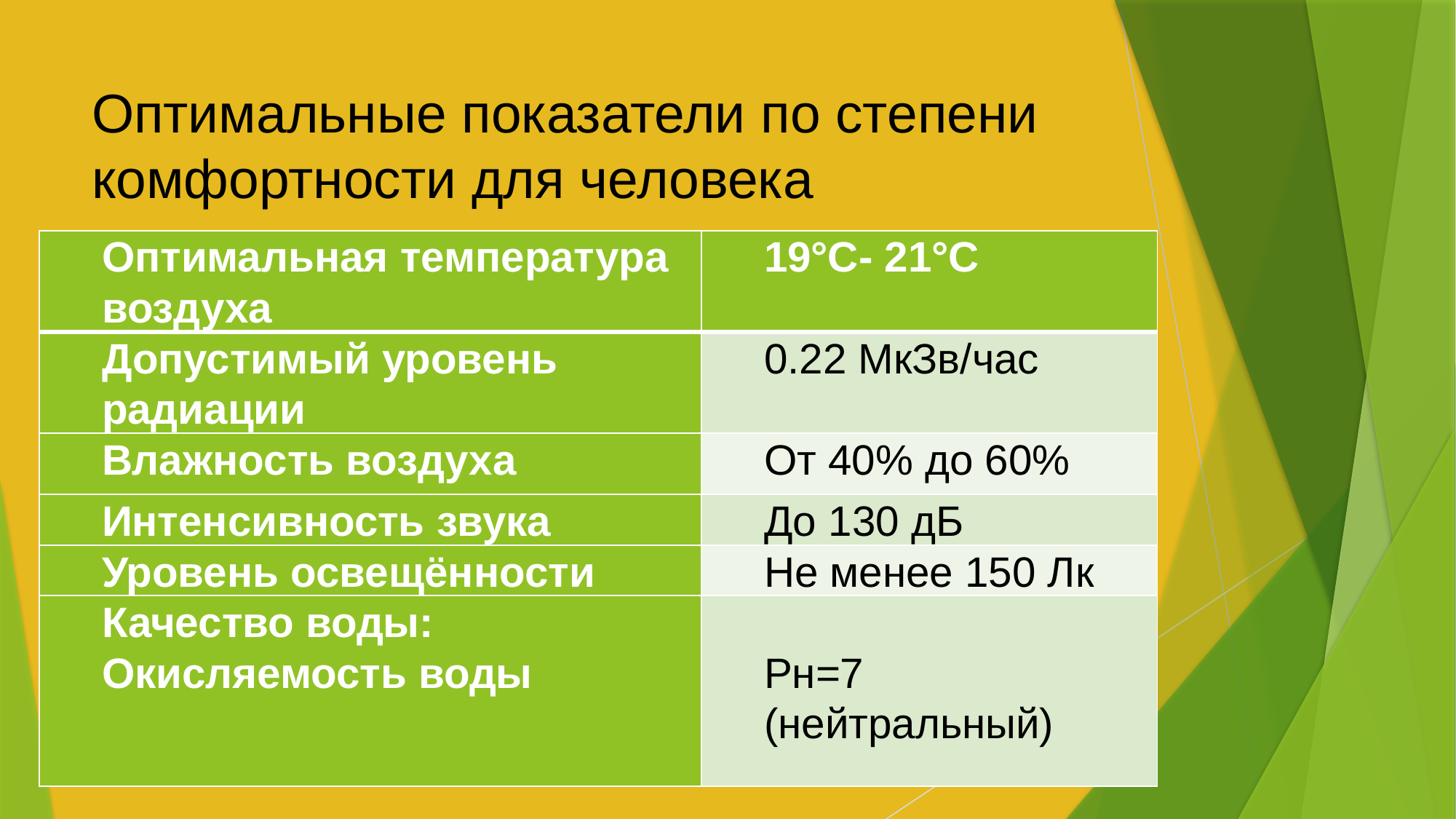

# Оптимальные показатели по степени комфортности для человека
| Оптимальная температура воздуха | 19°С- 21°С |
| --- | --- |
| Допустимый уровень радиации | 0.22 МкЗв/час |
| Влажность воздуха | От 40% до 60% |
| Интенсивность звука | До 130 дБ |
| Уровень освещённости | Не менее 150 Лк |
| Качество воды: Окисляемость воды | Рн=7 (нейтральный) |